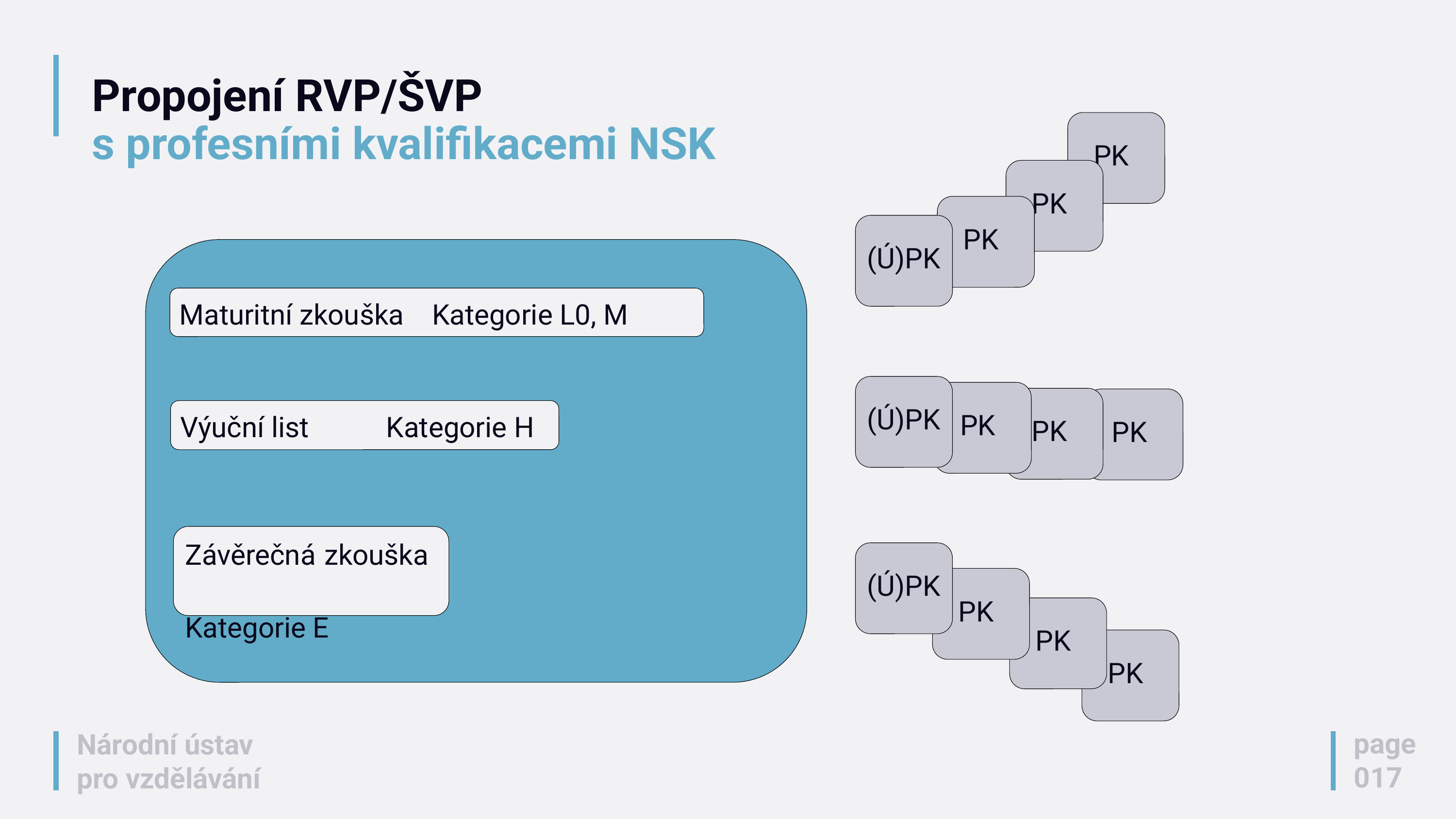

# Propojení RVP/ŠVP s profesními kvalifikacemi NSK

  PK

  PK

  PK

(Ú)PK

Maturitní zkouška    Kategorie L0, M

(Ú)PK

  PK

  PK

  PK
Výuční list           Kategorie H
Závěrečná zkouška
Kategorie E

(Ú)PK

  PK

  PK

  PK
page
017